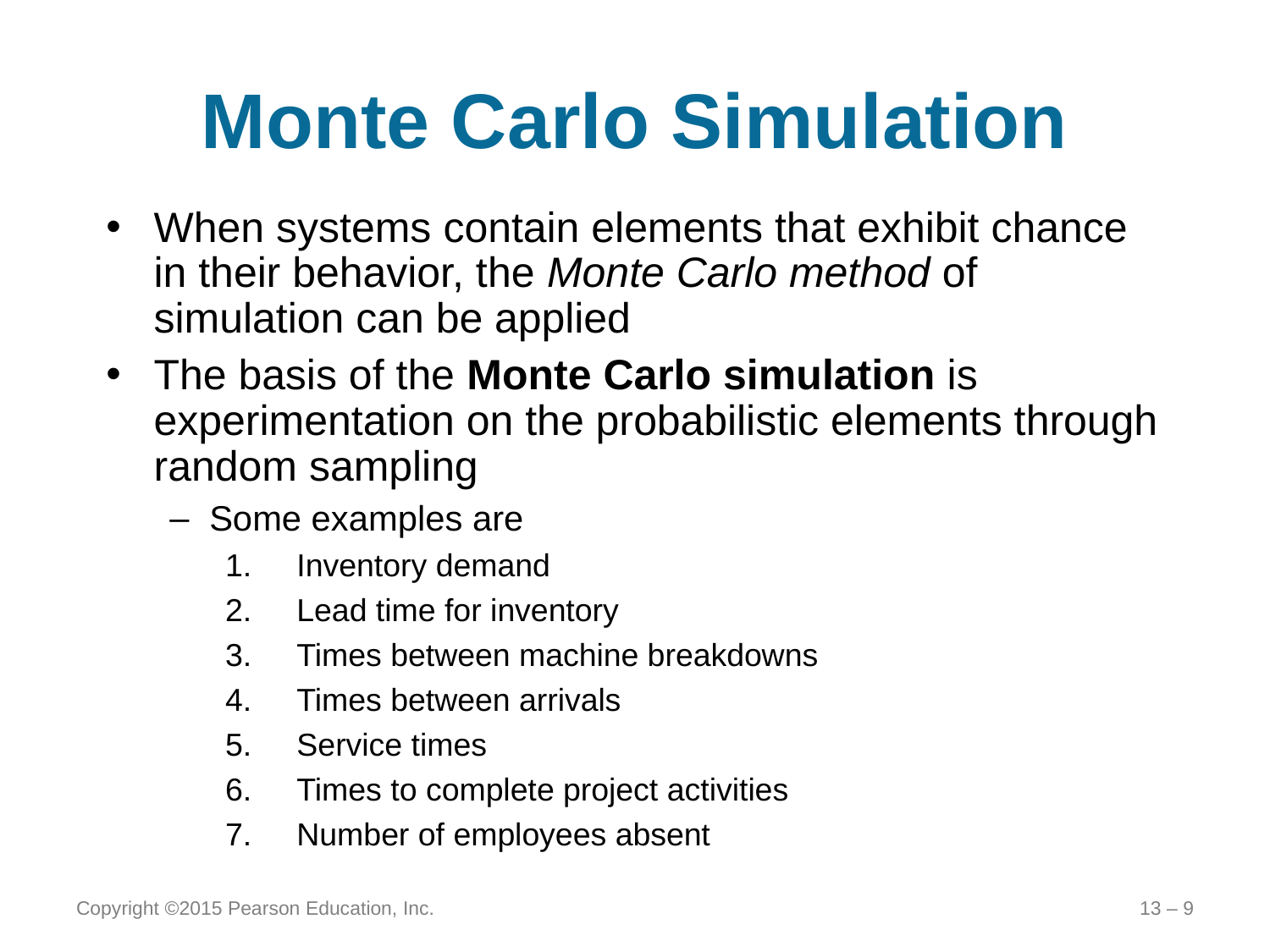

# Monte Carlo Simulation
When systems contain elements that exhibit chance in their behavior, the Monte Carlo method of simulation can be applied
The basis of the Monte Carlo simulation is experimentation on the probabilistic elements through random sampling
Some examples are
Inventory demand
Lead time for inventory
Times between machine breakdowns
Times between arrivals
Service times
Times to complete project activities
Number of employees absent
Copyright ©2015 Pearson Education, Inc.
13 – 9